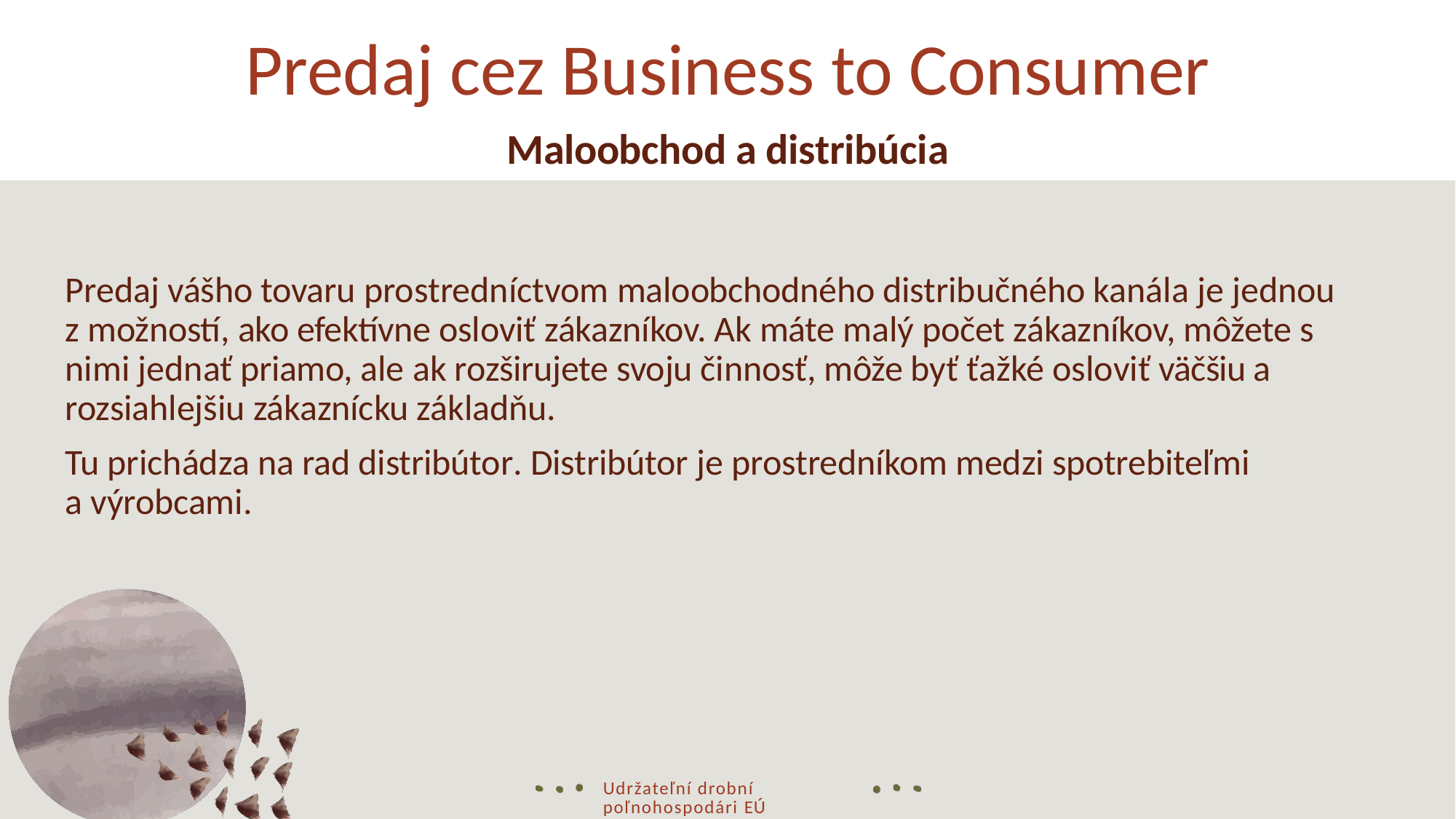

# Predaj cez Business to Consumer
Maloobchod a distribúcia
Predaj vášho tovaru prostredníctvom maloobchodného distribučného kanála je jednou z možností, ako efektívne osloviť zákazníkov. Ak máte malý počet zákazníkov, môžete s nimi jednať priamo, ale ak rozširujete svoju činnosť, môže byť ťažké osloviť väčšiu a rozsiahlejšiu zákaznícku základňu.
Tu prichádza na rad distribútor. Distribútor je prostredníkom medzi spotrebiteľmi a výrobcami.
Udržateľní drobní poľnohospodári EÚ